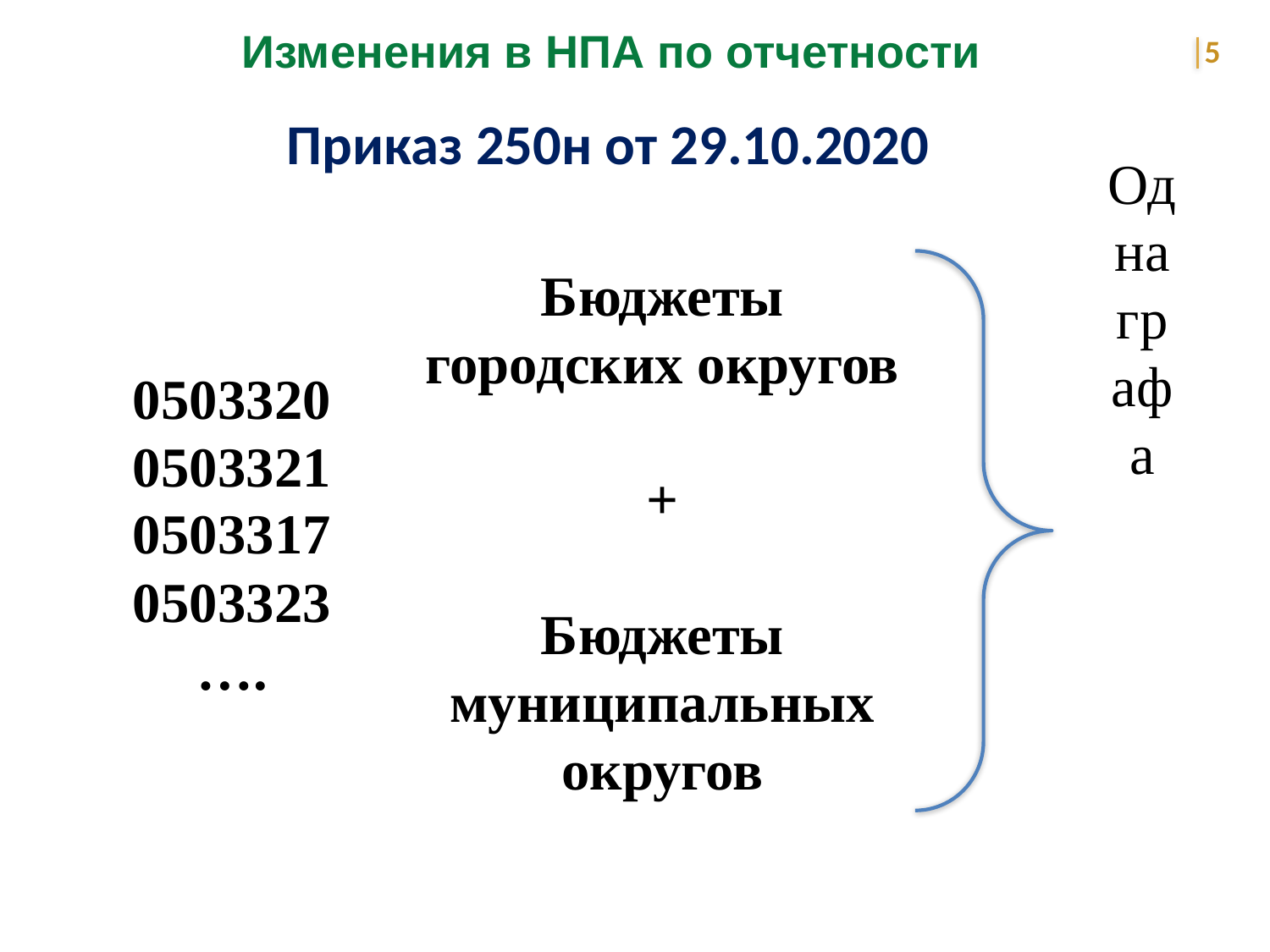

Изменения в НПА по отчетности
5
Приказ 250н от 29.10.2020
Одна графа

Бюджеты городских округов

+

Бюджеты муниципальных округов
0503320
0503321
0503317
0503323
….